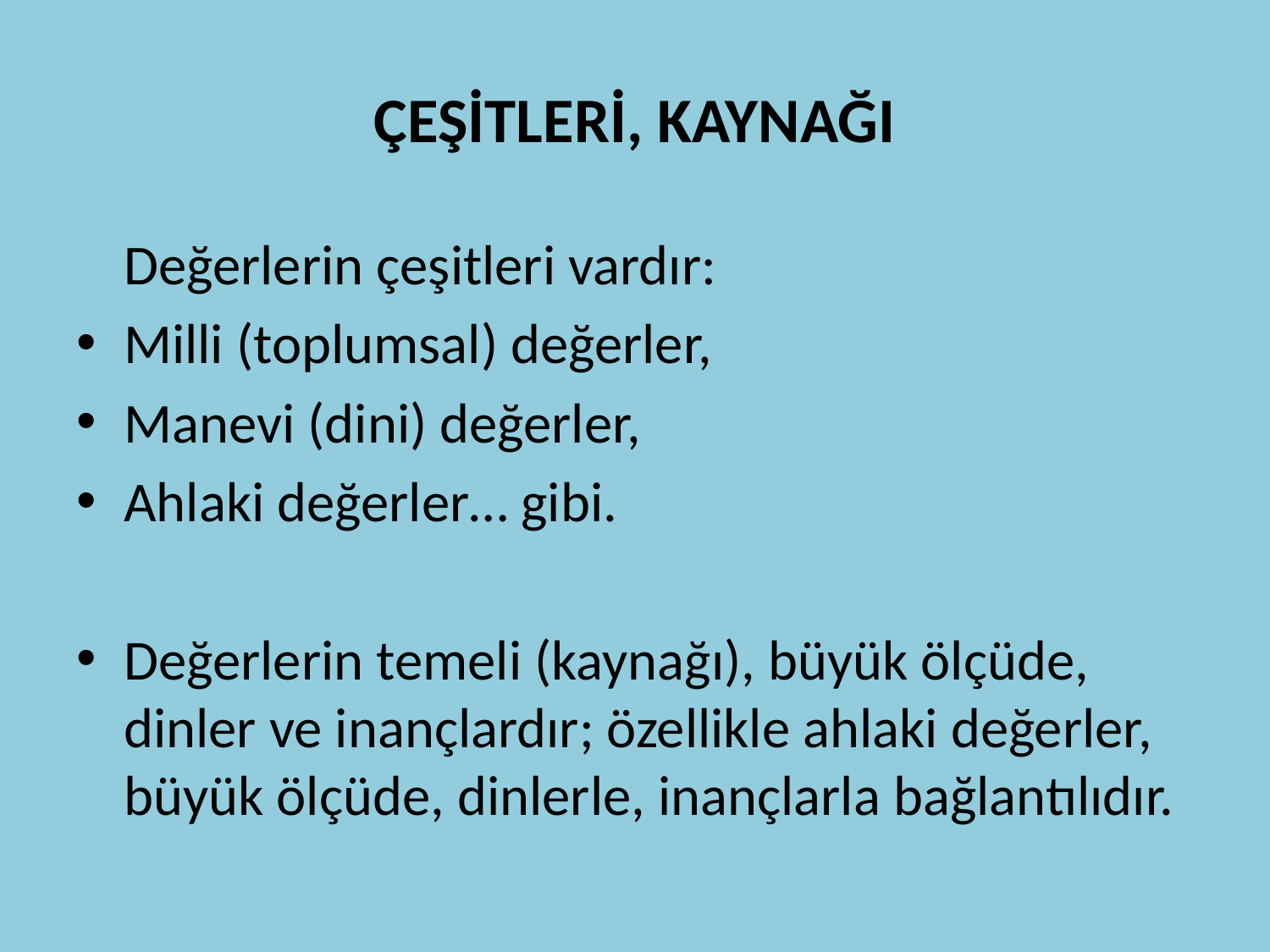

# ÇEŞİTLERİ, KAYNAĞI
 	Değerlerin çeşitleri vardır:
Milli (toplumsal) değerler,
Manevi (dini) değerler,
Ahlaki değerler… gibi.

Değerlerin temeli (kaynağı), büyük ölçüde, dinler ve inançlardır; özellikle ahlaki değerler, büyük ölçüde, dinlerle, inançlarla bağlantılıdır.